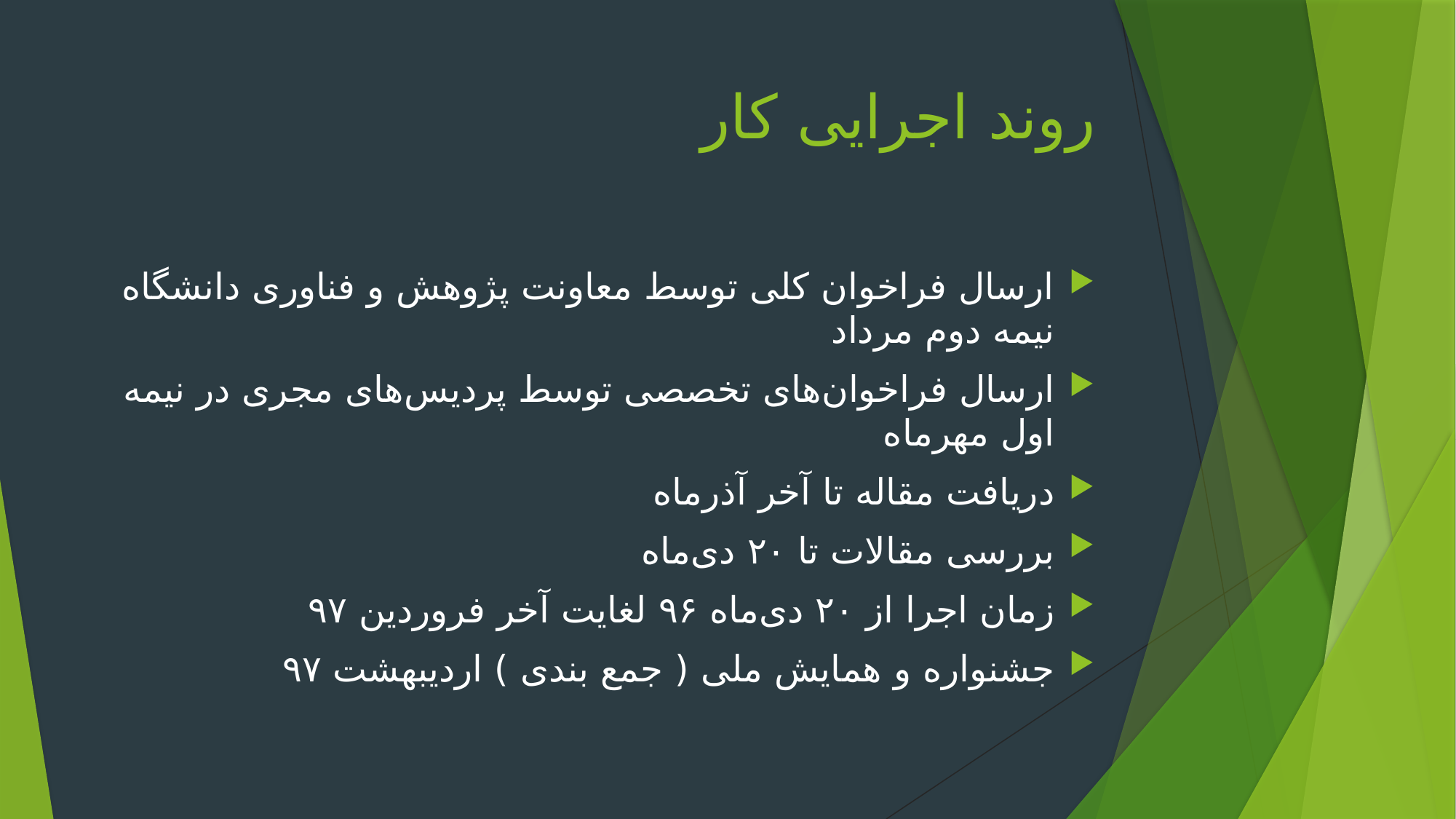

# روند اجرایی کار
ارسال فراخوان کلی توسط معاونت پژوهش و فناوری دانشگاه نیمه دوم مرداد
ارسال فراخوان‌های تخصصی توسط پردیس‌های مجری در نیمه اول مهرماه
دریافت مقاله تا آخر آذرماه
بررسی مقالات تا ۲۰ دی‌ماه
زمان اجرا از ۲۰ دی‌ماه ۹۶ لغایت آخر فروردین ۹۷
جشنواره و همایش ملی ( جمع بندی ) اردیبهشت ۹۷